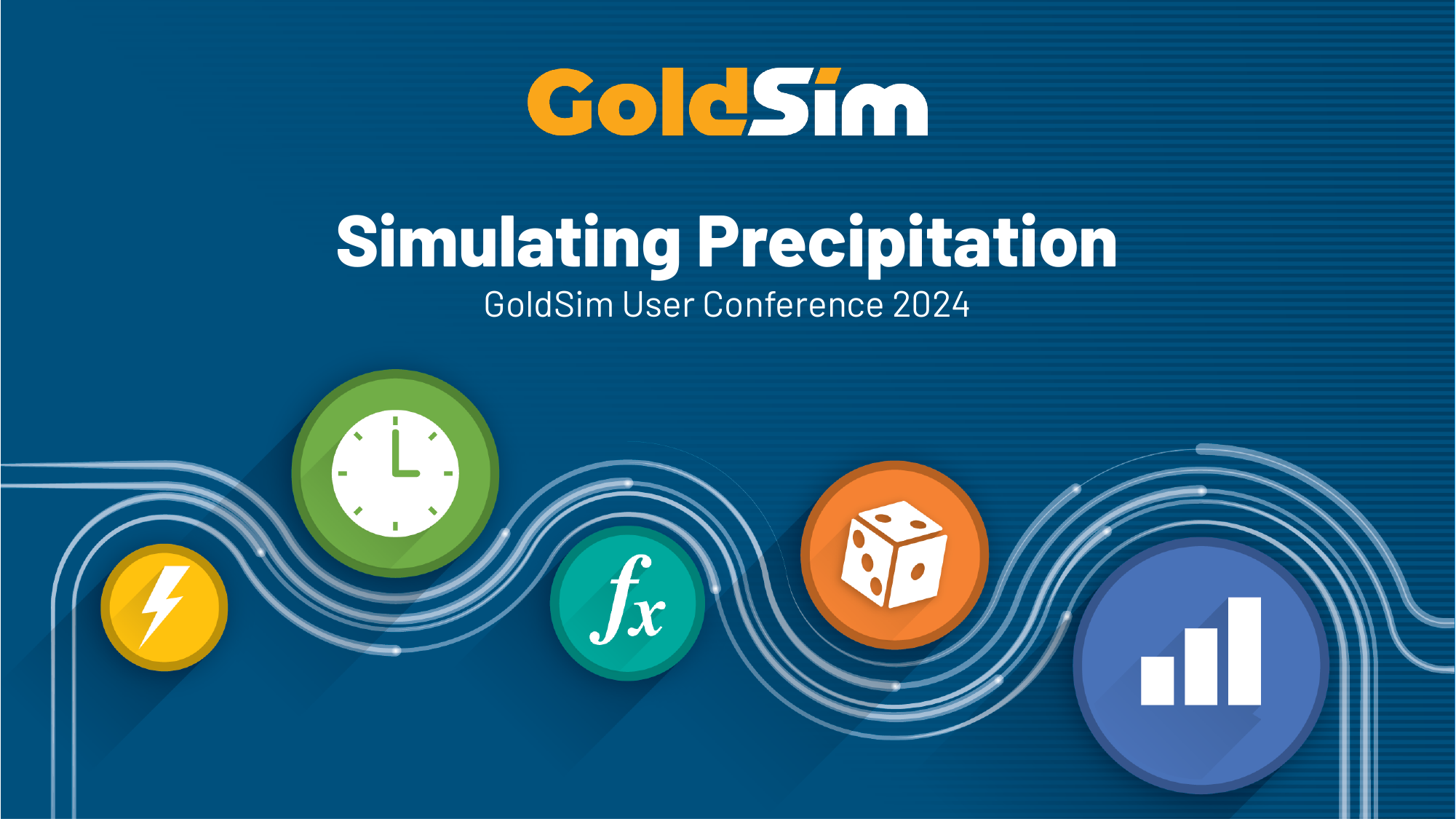

# Simulating Precipitation
GoldSim User Conference 2024